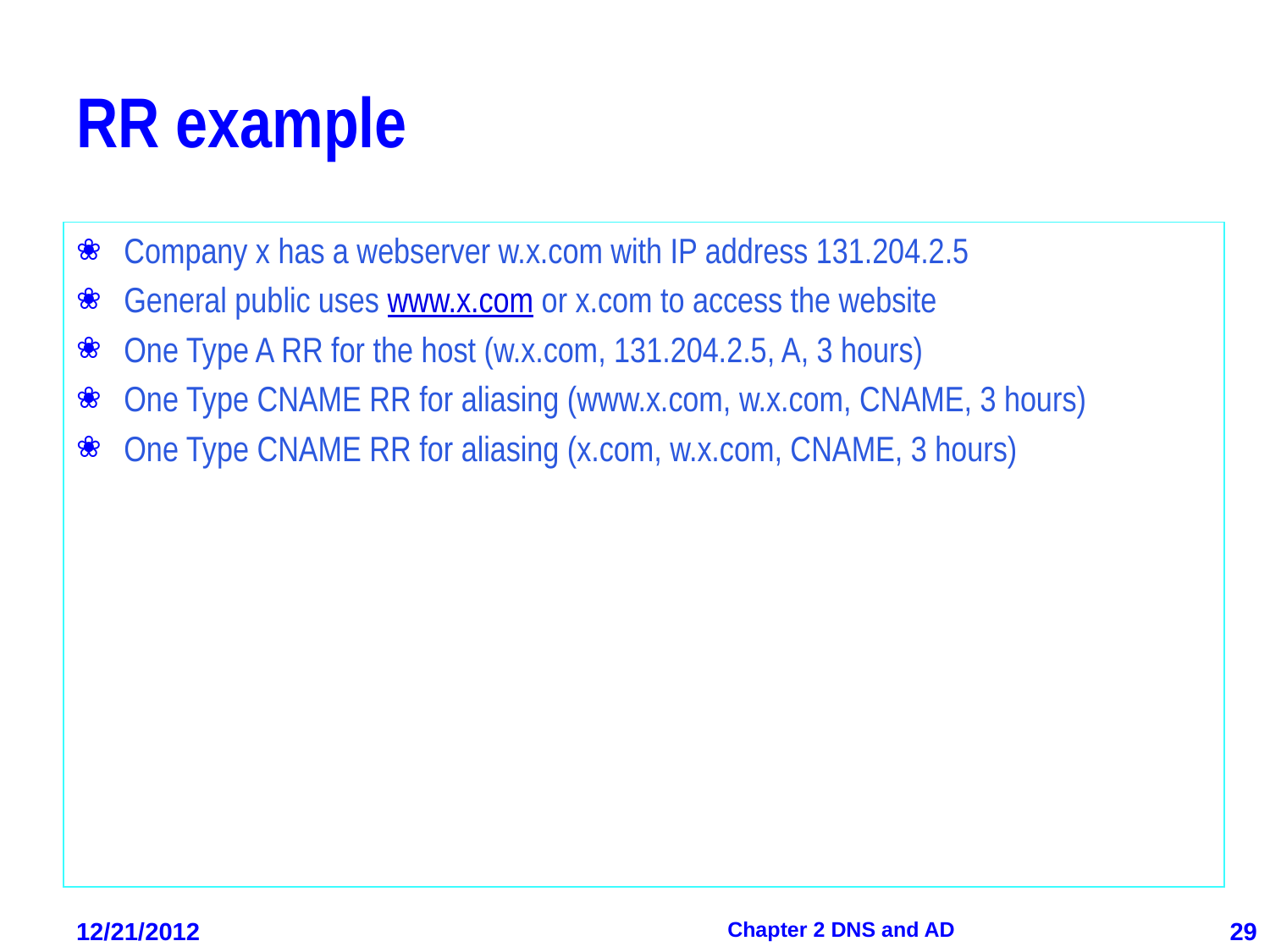

# RR example
Company x has a webserver w.x.com with IP address 131.204.2.5
General public uses www.x.com or x.com to access the website
One Type A RR for the host (w.x.com, 131.204.2.5, A, 3 hours)
One Type CNAME RR for aliasing (www.x.com, w.x.com, CNAME, 3 hours)
One Type CNAME RR for aliasing (x.com, w.x.com, CNAME, 3 hours)

12/21/2012
Chapter 2 DNS and AD
29